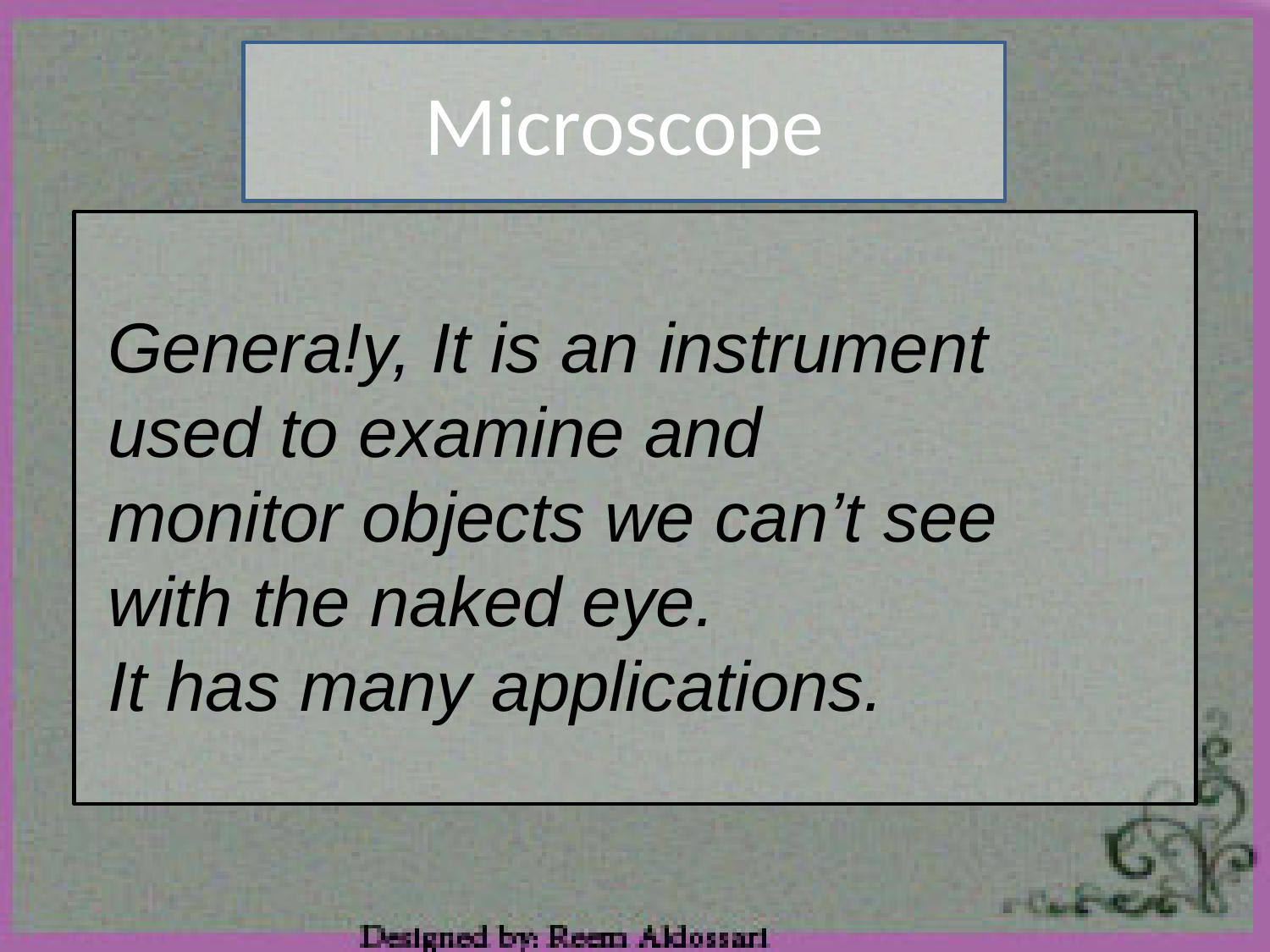

Microscope

Genera!y, It is an instrument used to examine and
monitor objects we can’t see with the naked eye.
It has many applications.